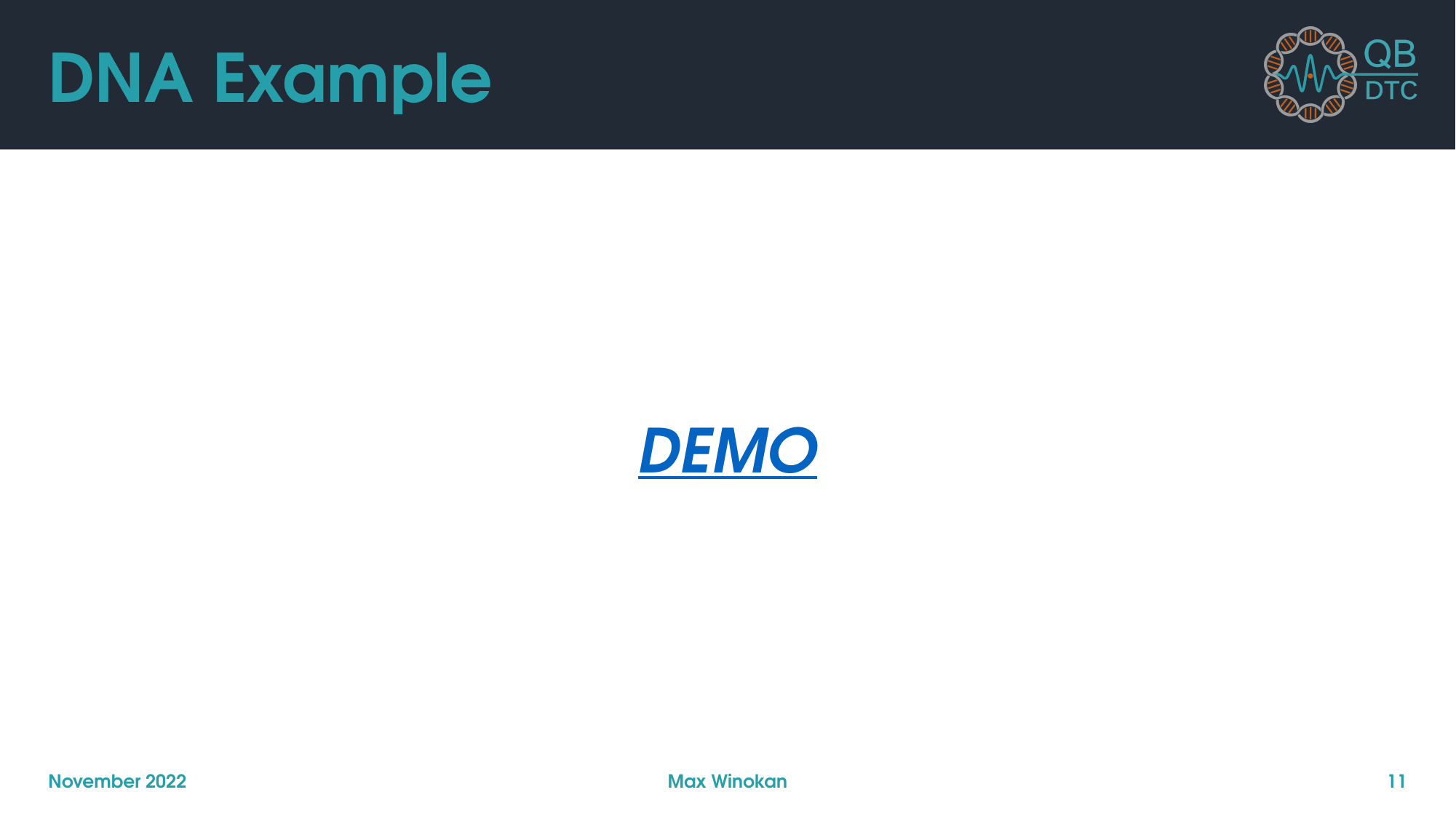

# DNA Example
DEMO
November 2022
Max Winokan
11